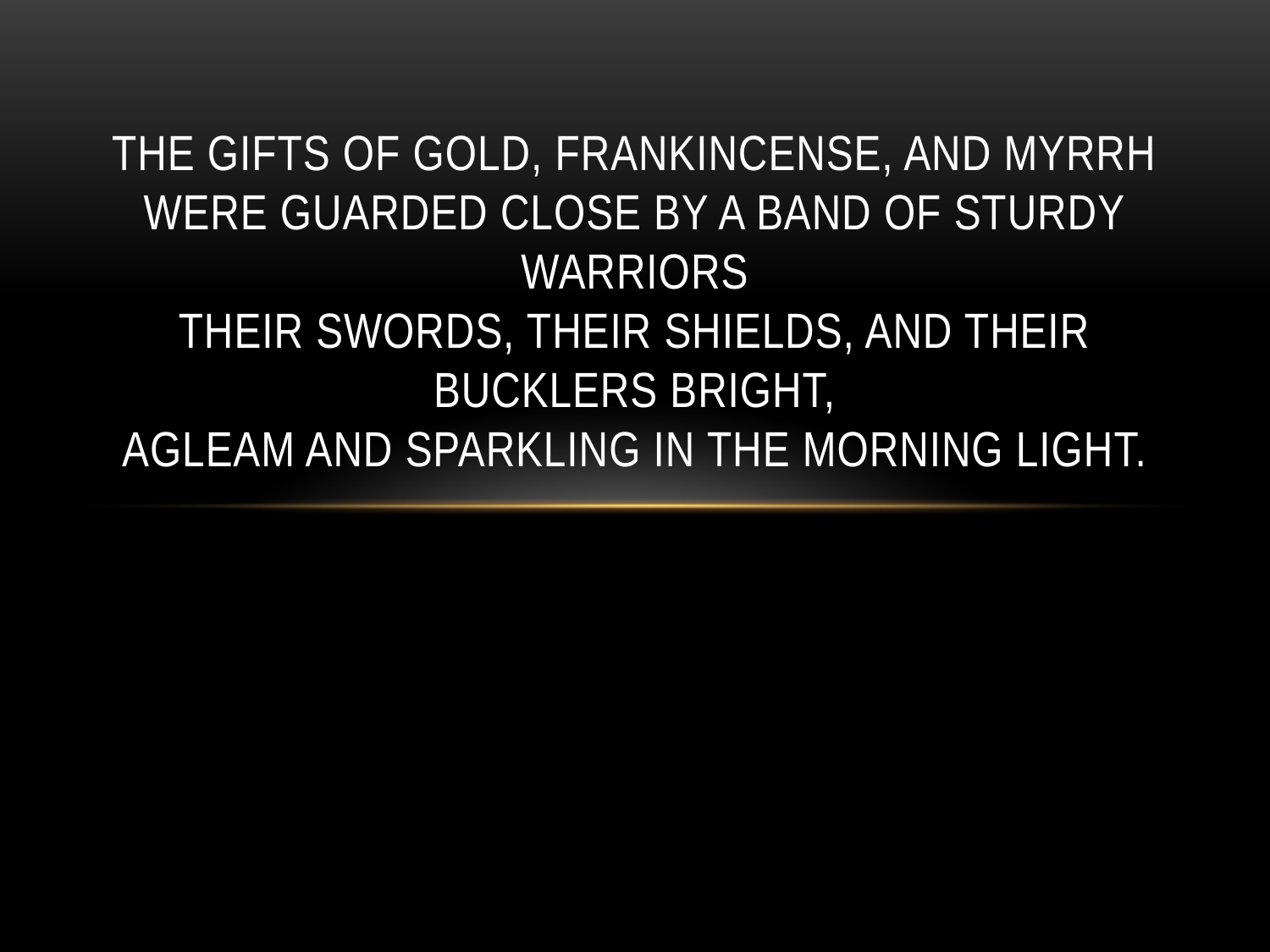

# The gifts of gold, frankincense, and myrrh were guarded close by a band of sturdy warriors Their swords, their shields, and their bucklers bright, agleam and sparkling in the morning light.